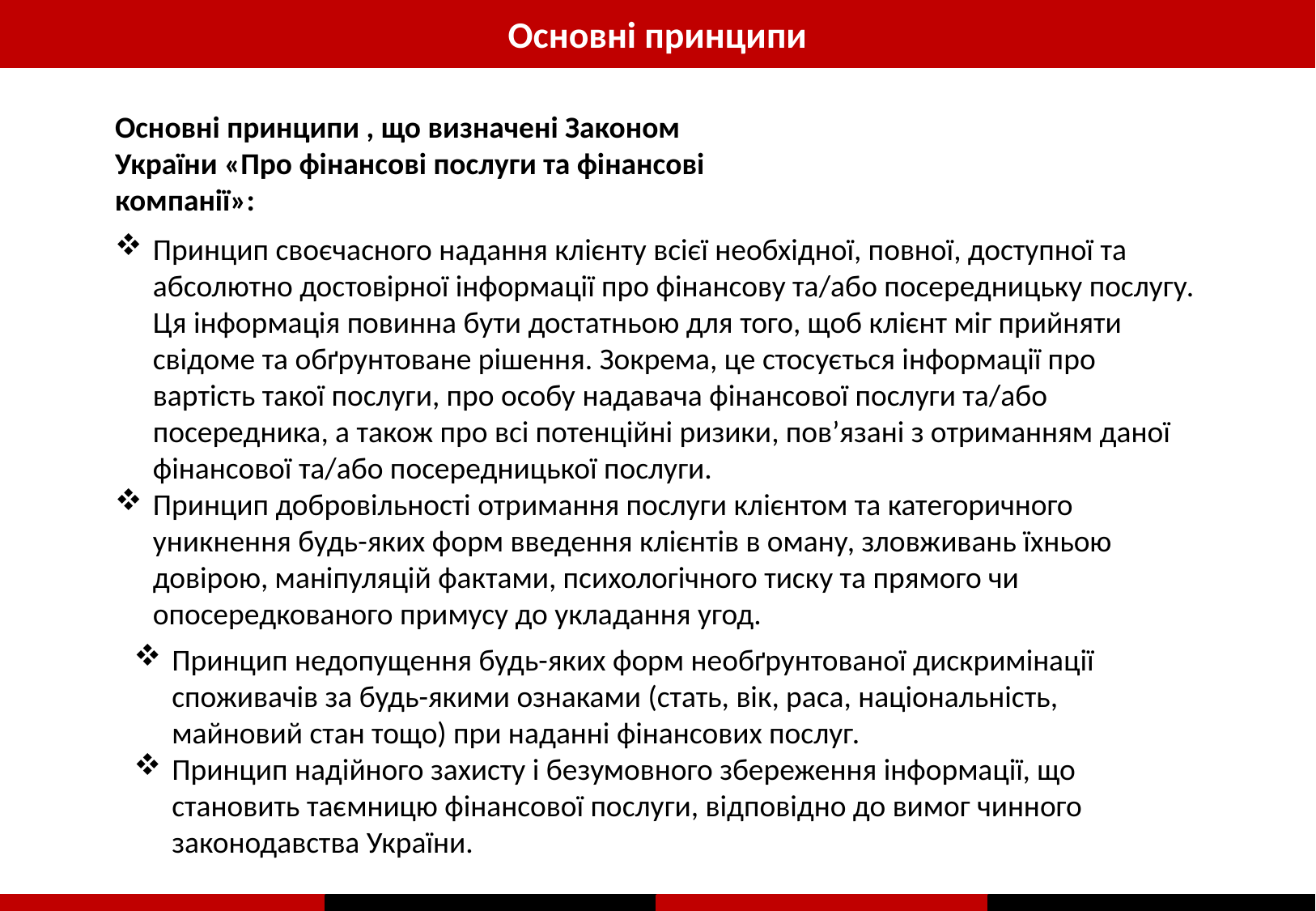

Основні принципи
Основні принципи , що визначені Законом України «Про фінансові послуги та фінансові компанії»:
Принцип своєчасного надання клієнту всієї необхідної, повної, доступної та абсолютно достовірної інформації про фінансову та/або посередницьку послугу. Ця інформація повинна бути достатньою для того, щоб клієнт міг прийняти свідоме та обґрунтоване рішення. Зокрема, це стосується інформації про вартість такої послуги, про особу надавача фінансової послуги та/або посередника, а також про всі потенційні ризики, пов’язані з отриманням даної фінансової та/або посередницької послуги.
Принцип добровільності отримання послуги клієнтом та категоричного уникнення будь-яких форм введення клієнтів в оману, зловживань їхньою довірою, маніпуляцій фактами, психологічного тиску та прямого чи опосередкованого примусу до укладання угод.
Принцип недопущення будь-яких форм необґрунтованої дискримінації споживачів за будь-якими ознаками (стать, вік, раса, національність, майновий стан тощо) при наданні фінансових послуг.
Принцип надійного захисту і безумовного збереження інформації, що становить таємницю фінансової послуги, відповідно до вимог чинного законодавства України.